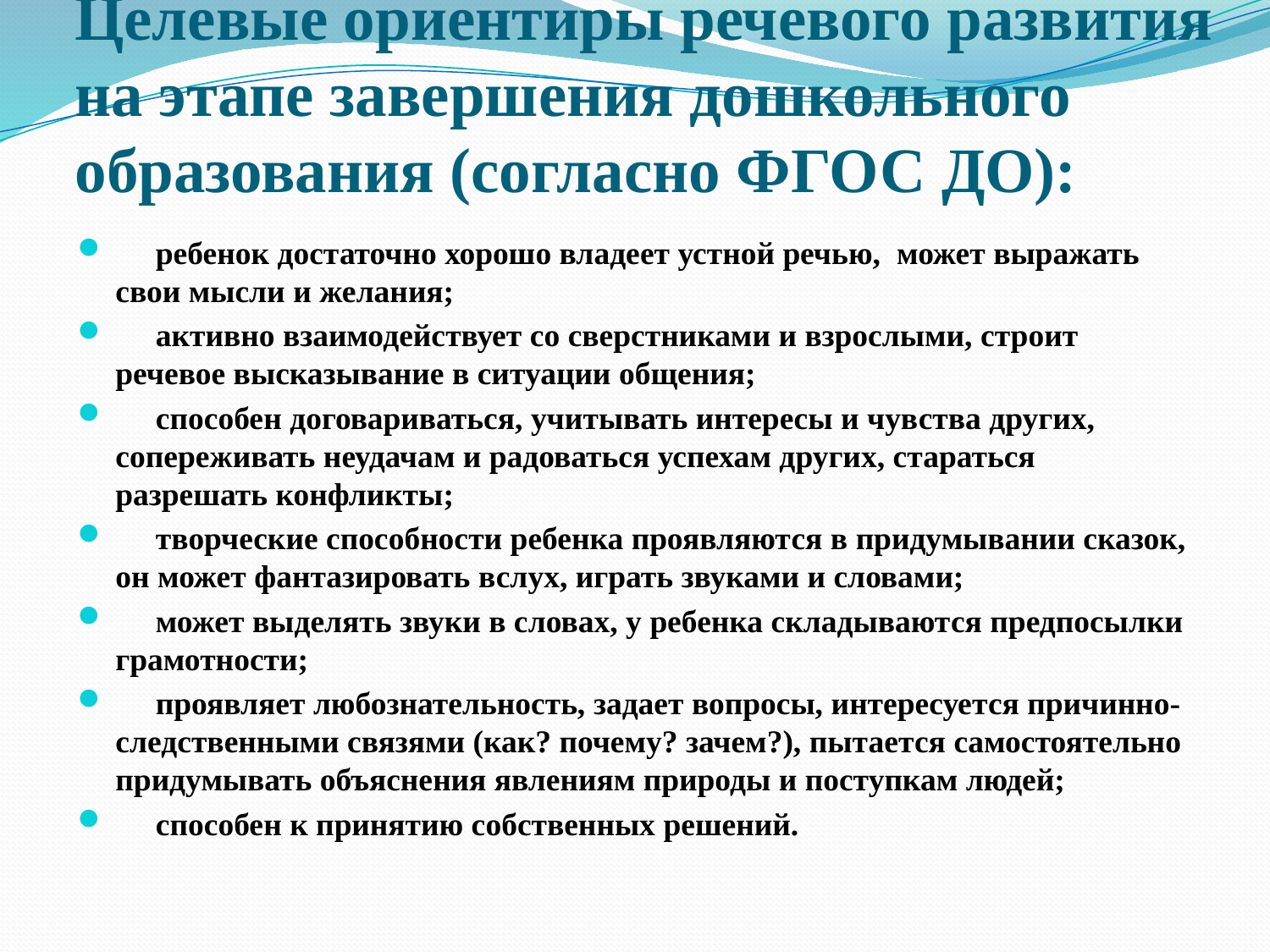

# Целевые ориентиры речевого развития на этапе завершения дошкольного образования (согласно ФГОС ДО):
     ребенок достаточно хорошо владеет устной речью,  может выражать свои мысли и желания;
     активно взаимодействует со сверстниками и взрослыми, строит речевое высказывание в ситуации общения;
     способен договариваться, учитывать интересы и чувства других, сопереживать неудачам и радоваться успехам других, стараться разрешать конфликты;
     творческие способности ребенка проявляются в придумывании сказок, он может фантазировать вслух, играть звуками и словами;
     может выделять звуки в словах, у ребенка складываются предпосылки грамотности;
     проявляет любознательность, задает вопросы, интересуется причинно-следственными связями (как? почему? зачем?), пытается самостоятельно придумывать объяснения явлениям природы и поступкам людей;
     способен к принятию собственных решений.